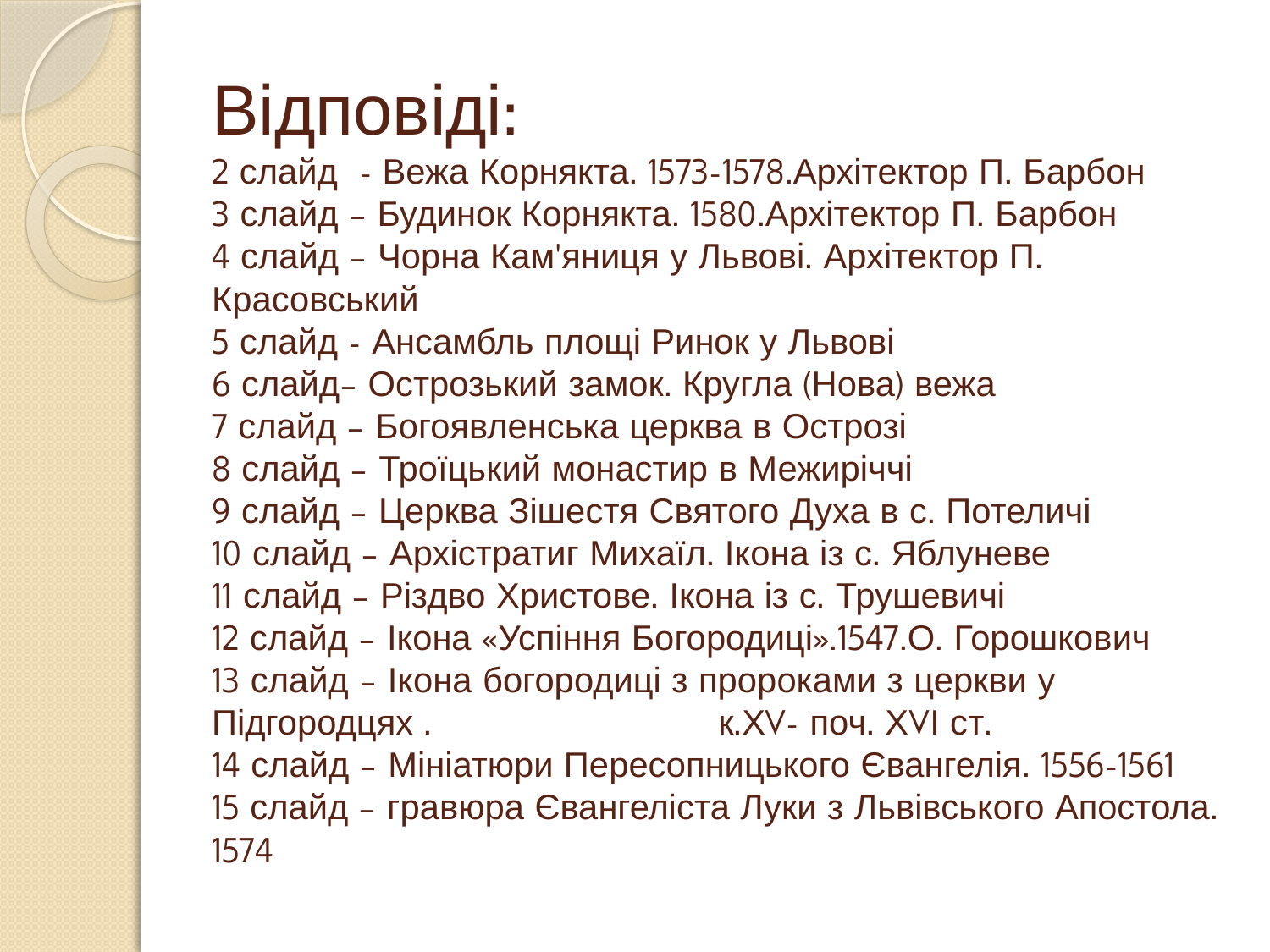

# Відповіді: 2 слайд  - Вежа Корнякта. 1573-1578.Архітектор П. Барбон 3 слайд – Будинок Корнякта. 1580.Архітектор П. Барбон 4 слайд – Чорна Кам'яниця у Львові. Архітектор П. Красовський 5 слайд - Ансамбль площі Ринок у Львові 6 слайд– Острозький замок. Кругла (Нова) вежа 7 слайд – Богоявленська церква в Острозі 8 слайд – Троїцький монастир в Межиріччі 9 слайд – Церква Зішестя Святого Духа в с. Потеличі 10 слайд – Архістратиг Михаїл. Ікона із с. Яблуневе 11 слайд – Різдво Христове. Ікона із с. Трушевичі 12 слайд – Ікона «Успіння Богородиці».1547.О. Горошкович 13 слайд – Ікона богородиці з пророками з церкви у Підгородцях .                           к.ХV- поч. ХVІ ст. 14 слайд – Мініатюри Пересопницького Євангелія. 1556-1561 15 слайд – гравюра Євангеліста Луки з Львівського Апостола. 1574